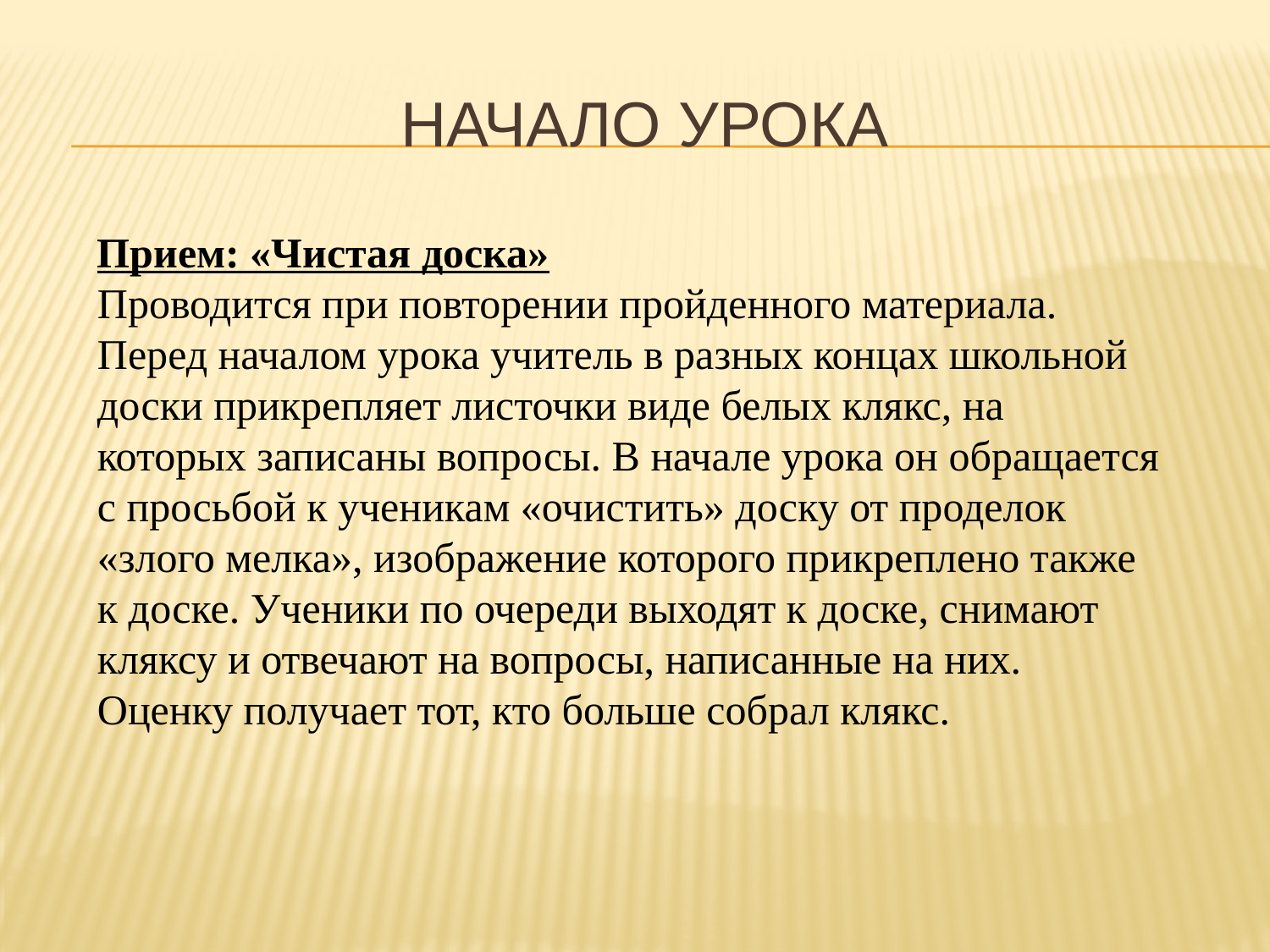

# Начало урока
Прием: «Чистая доска»
Проводится при повторении пройденного материала. Перед началом урока учитель в разных концах школьной доски прикрепляет листочки виде белых клякс, на которых записаны вопросы. В начале урока он обращается с просьбой к ученикам «очистить» доску от проделок «злого мелка», изображение которого прикреплено также к доске. Ученики по очереди выходят к доске, снимают кляксу и отвечают на вопросы, написанные на них. Оценку получает тот, кто больше собрал клякс.